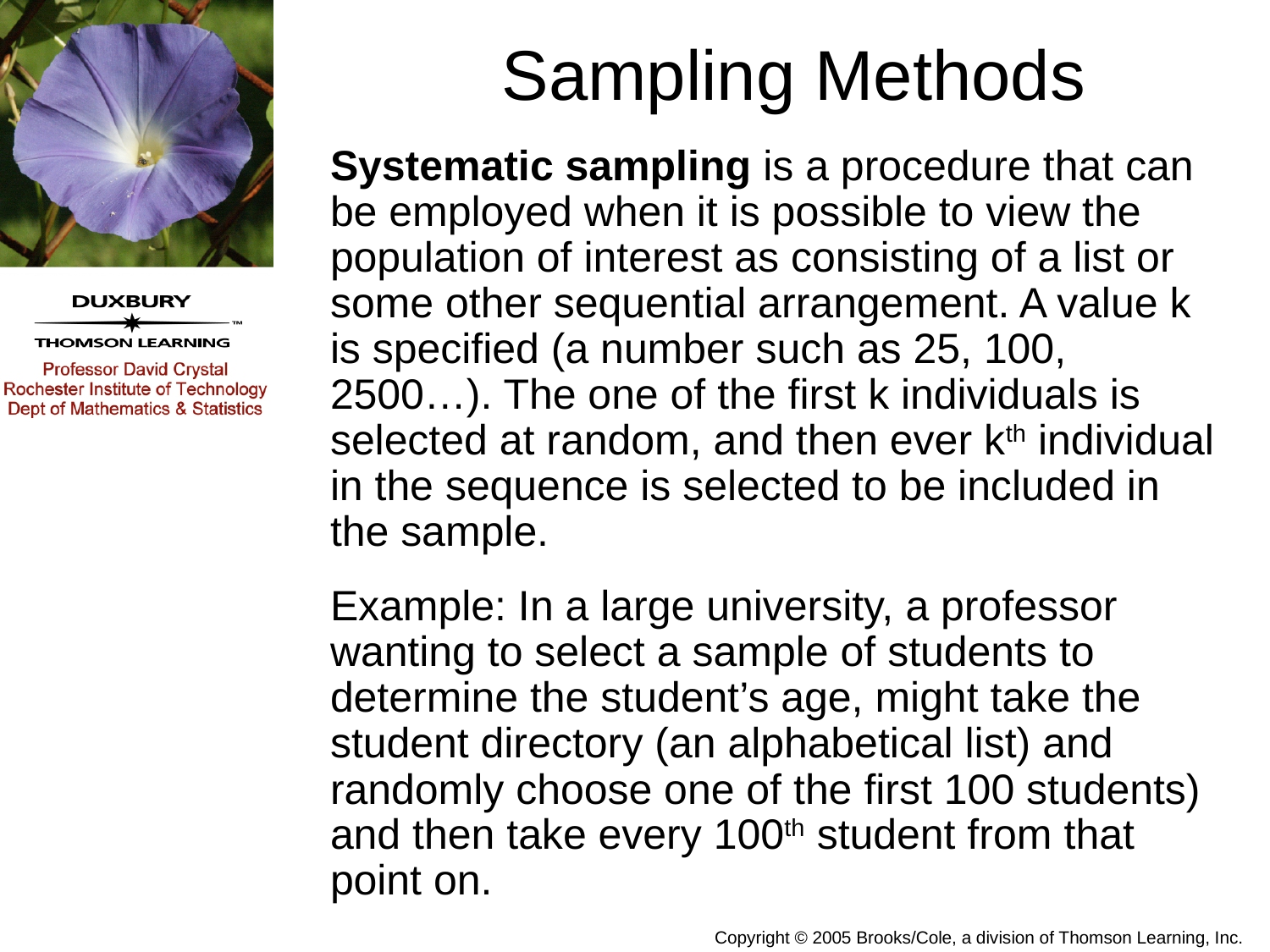

# Sampling Methods
Systematic sampling is a procedure that can be employed when it is possible to view the population of interest as consisting of a list or some other sequential arrangement. A value k is specified (a number such as 25, 100, 2500…). The one of the first k individuals is selected at random, and then ever kth individual in the sequence is selected to be included in the sample.
Example: In a large university, a professor wanting to select a sample of students to determine the student’s age, might take the student directory (an alphabetical list) and randomly choose one of the first 100 students) and then take every 100th student from that point on.